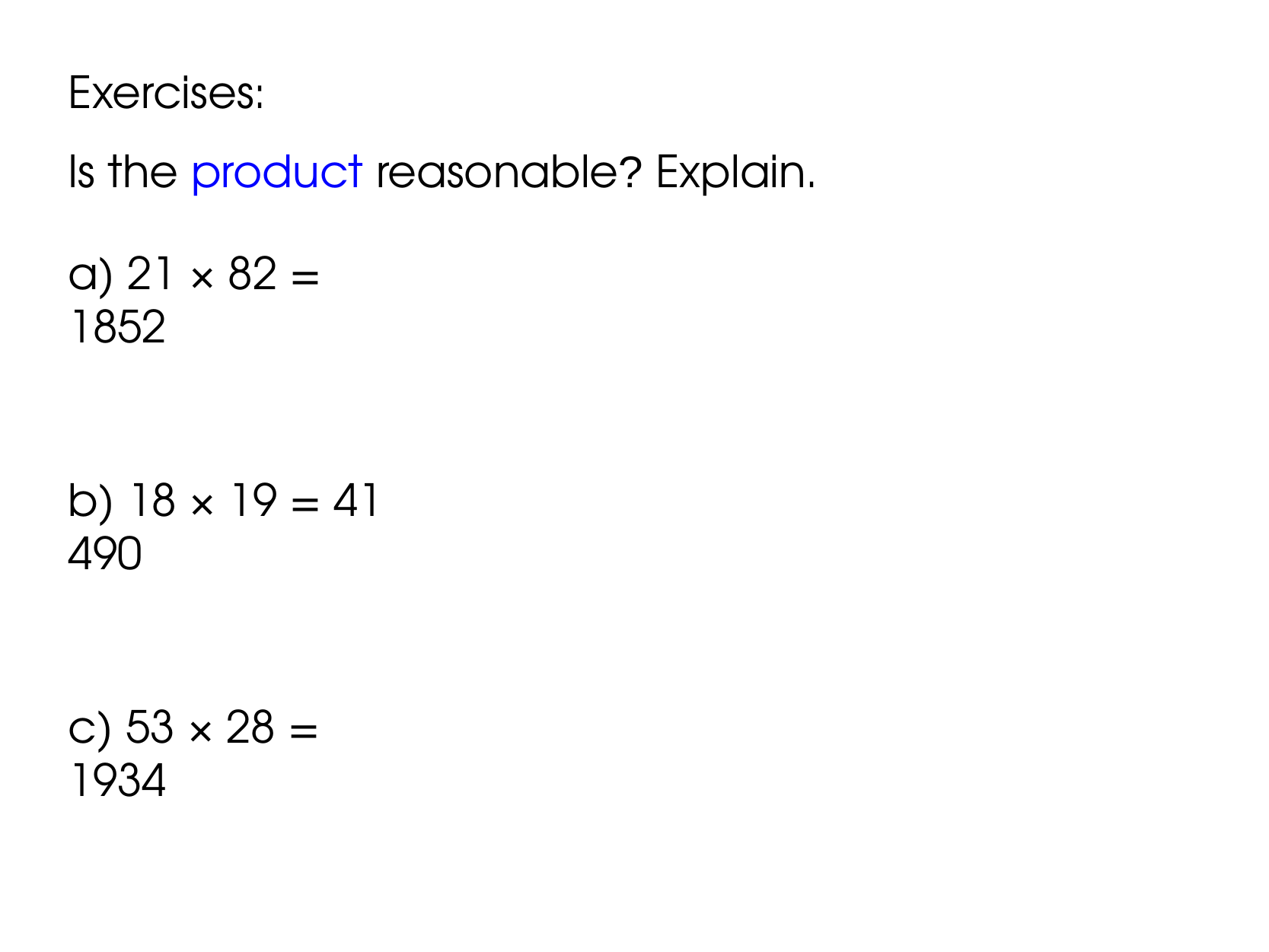

Exercises:
Is the product reasonable? Explain.
a) 21 × 82 = 1852
b) 18 × 19 = 41 490
c) 53 × 28 = 1934